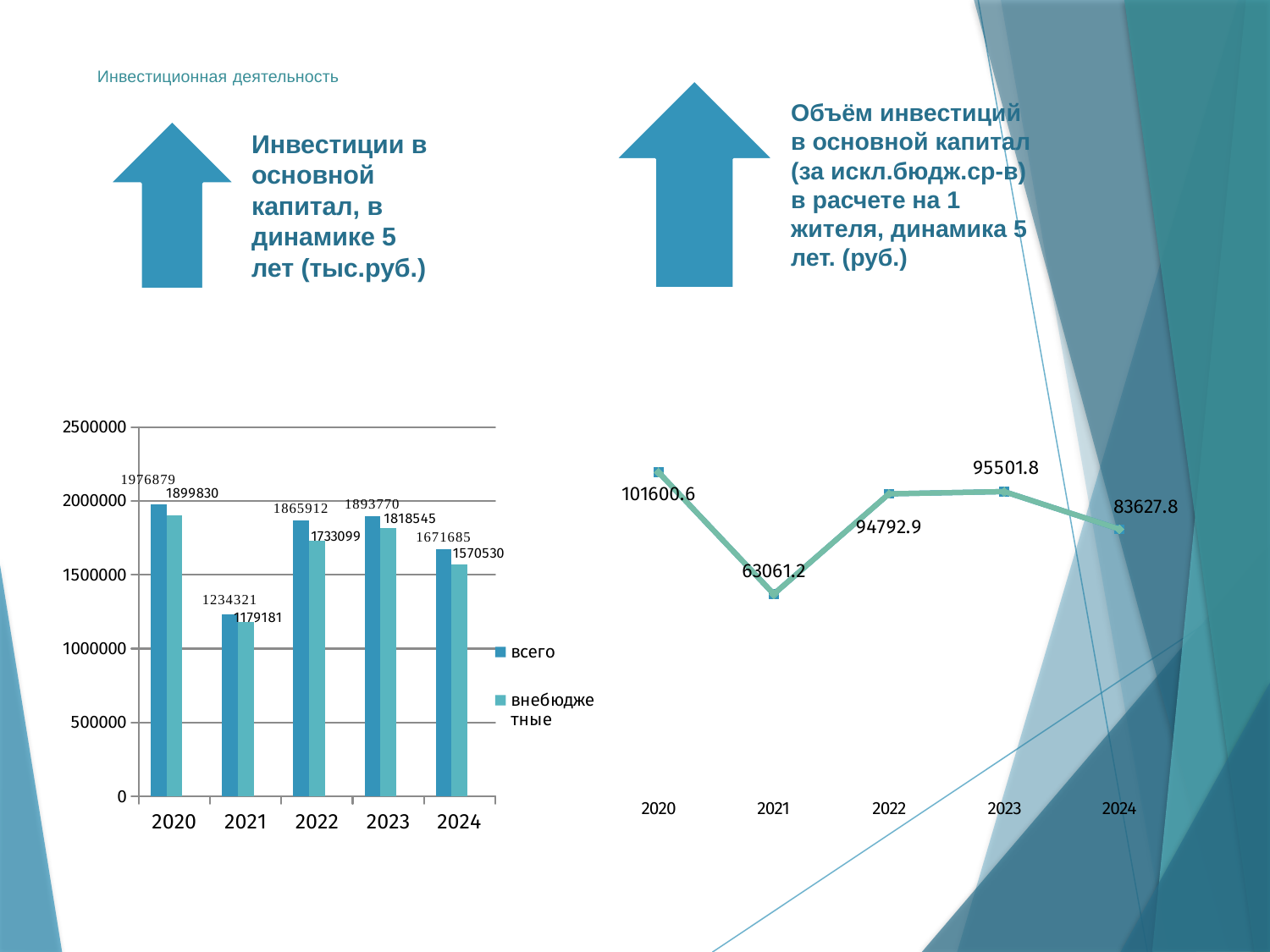

# Инвестиционная деятельность
Объём инвестиций в основной капитал (за искл.бюдж.ср-в) в расчете на 1 жителя, динамика 5 лет. (руб.)
Инвестиции в основной капитал, в динамике 5 лет (тыс.руб.)

### Chart

| Category | Ряд 1 | Столбец2 |
|---|---|---|
| 2020 | 101600.6 | None |
| 2021 | 63061.2 | None |
| 2022 | 94792.9 | None |
| 2023 | 95501.8 | None |
| 2024 | 83627.8 | None |

### Chart

| Category | всего | внебюджетные | Столбец1 |
|---|---|---|---|
| 2020 | 1976879.0 | 1899830.0 | None |
| 2021 | 1234321.0 | 1179181.0 | None |
| 2022 | 1865912.0 | 1733099.0 | None |
| 2023 | 1893770.0 | 1818545.0 | None |
| 2024 | 1671685.0 | 1570530.0 | None |